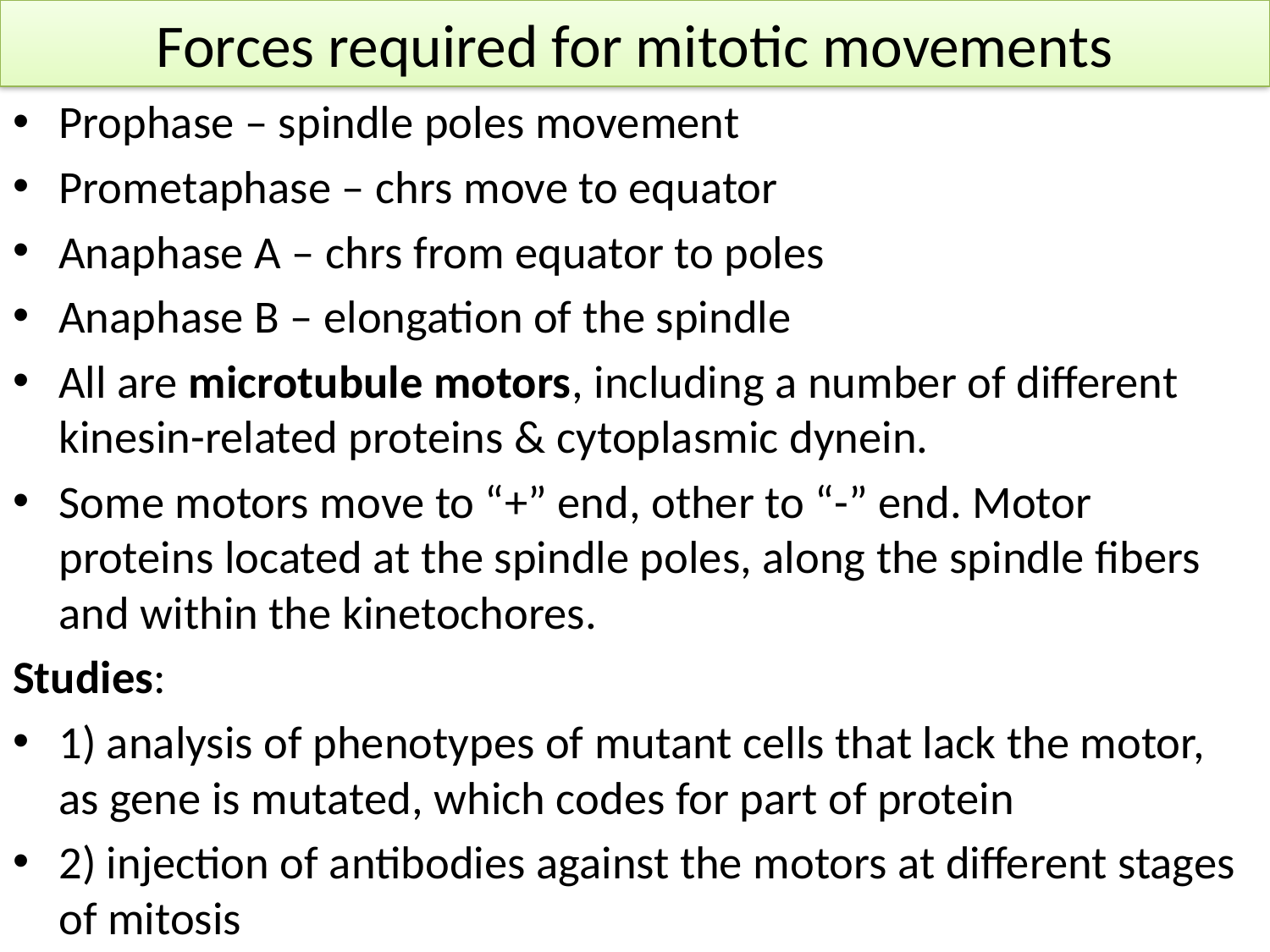

# Forces required for mitotic movements
Prophase – spindle poles movement
Prometaphase – chrs move to equator
Anaphase A – chrs from equator to poles
Anaphase B – elongation of the spindle
All are microtubule motors, including a number of different kinesin-related proteins & cytoplasmic dynein.
Some motors move to “+” end, other to “-” end. Motor proteins located at the spindle poles, along the spindle fibers and within the kinetochores.
Studies:
1) analysis of phenotypes of mutant cells that lack the motor, as gene is mutated, which codes for part of protein
2) injection of antibodies against the motors at different stages  of mitosis